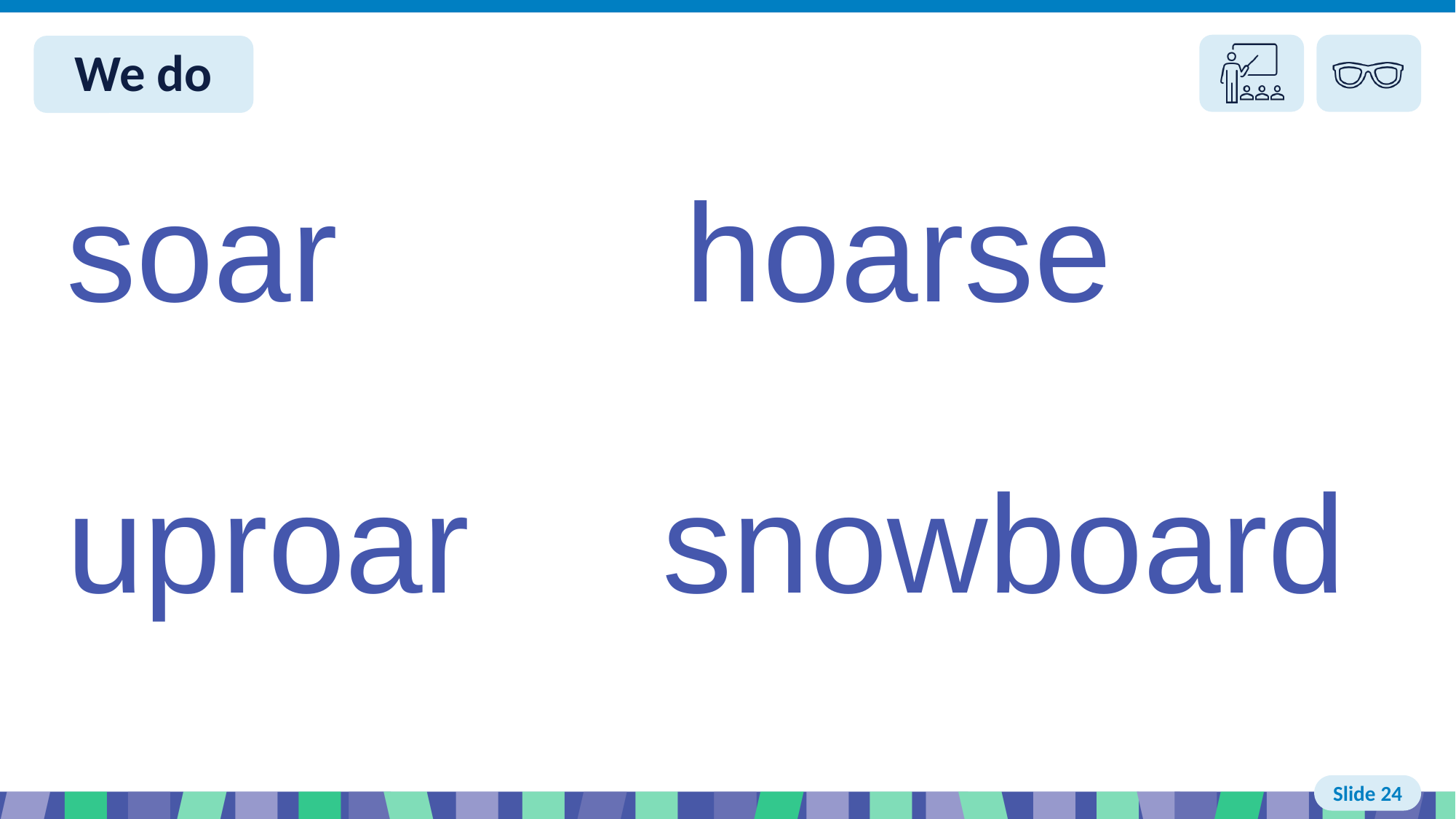

Slide 24 We do
soar         hoarse
uproar     snowboard